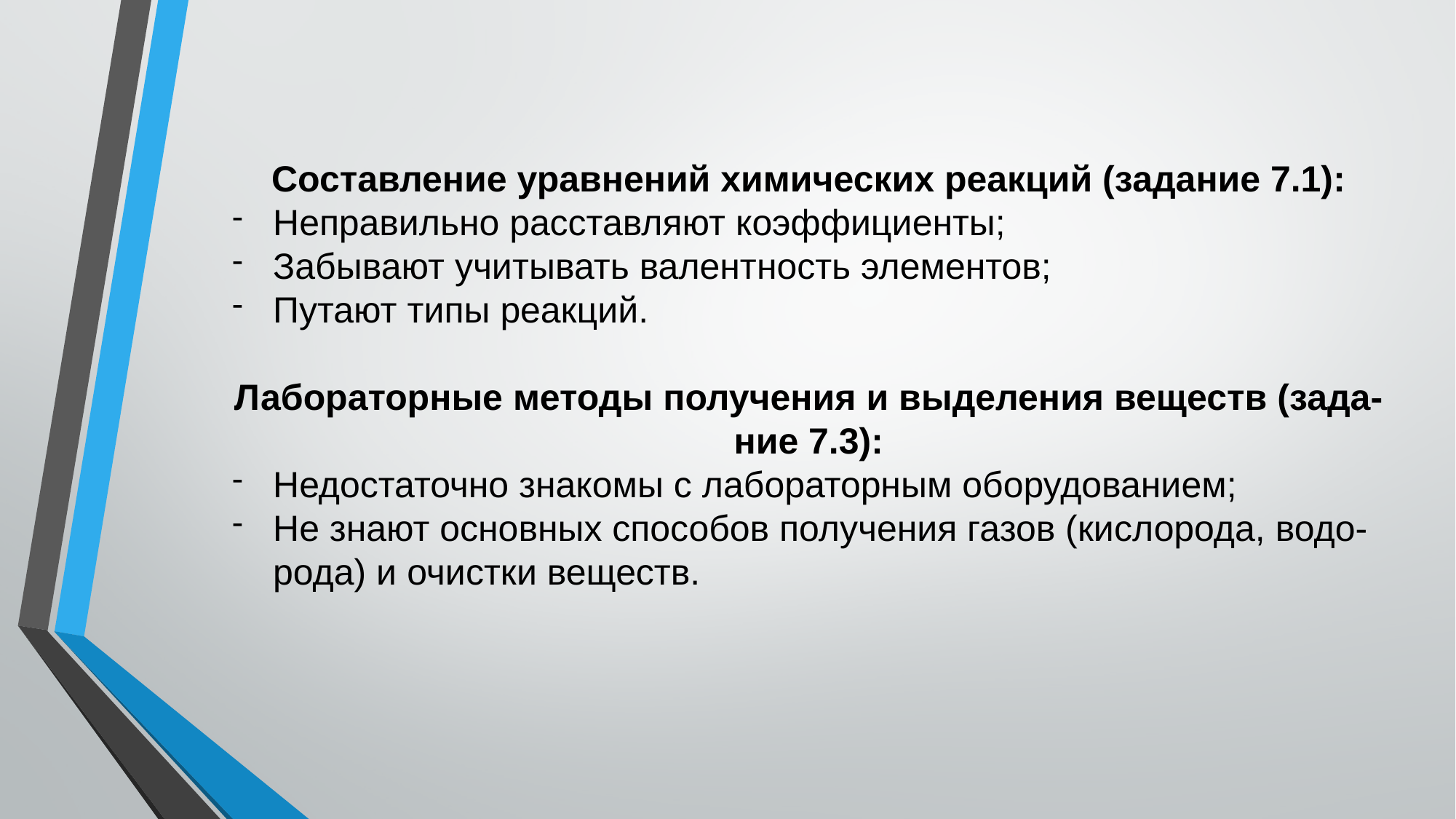

Составление уравнений химических реакций (задание 7.1):
Неправильно расставляют коэффициенты;
Забывают учитывать валентность элементов;
Путают типы реакций.

Лабораторные методы получения и выделения веществ (зада-ние 7.3):
Недостаточно знакомы с лабораторным оборудованием;
Не знают основных способов получения газов (кислорода, водо-рода) и очистки веществ.